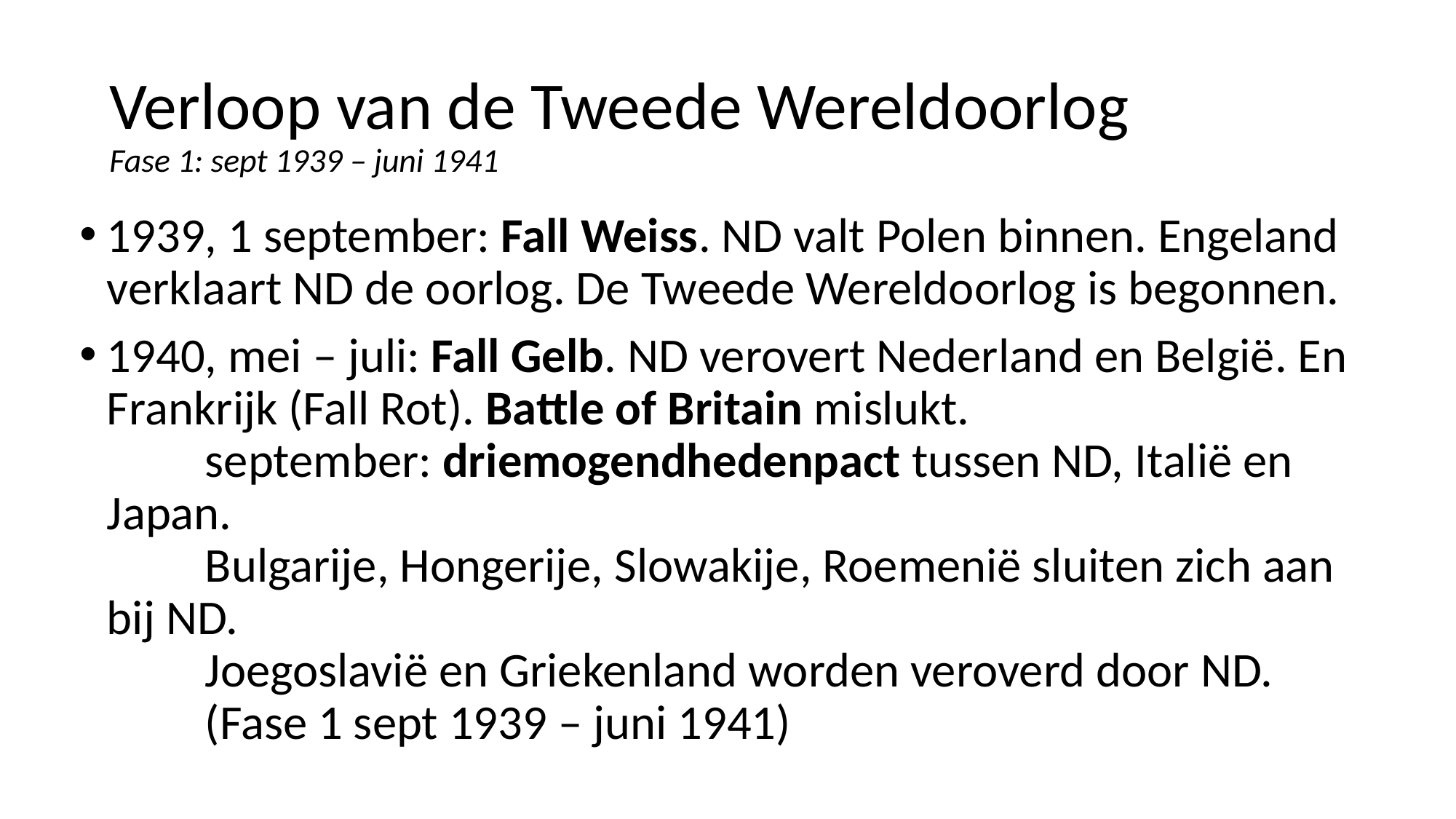

# Verloop van de Tweede Wereldoorlog Fase 1: sept 1939 – juni 1941
1939, 1 september: Fall Weiss. ND valt Polen binnen. Engeland verklaart ND de oorlog. De Tweede Wereldoorlog is begonnen.
1940, mei – juli: Fall Gelb. ND verovert Nederland en België. En Frankrijk (Fall Rot). Battle of Britain mislukt.
         september: driemogendhedenpact tussen ND, Italië en Japan.
         Bulgarije, Hongerije, Slowakije, Roemenië sluiten zich aan bij ND.
         Joegoslavië en Griekenland worden veroverd door ND.
         (Fase 1 sept 1939 – juni 1941)